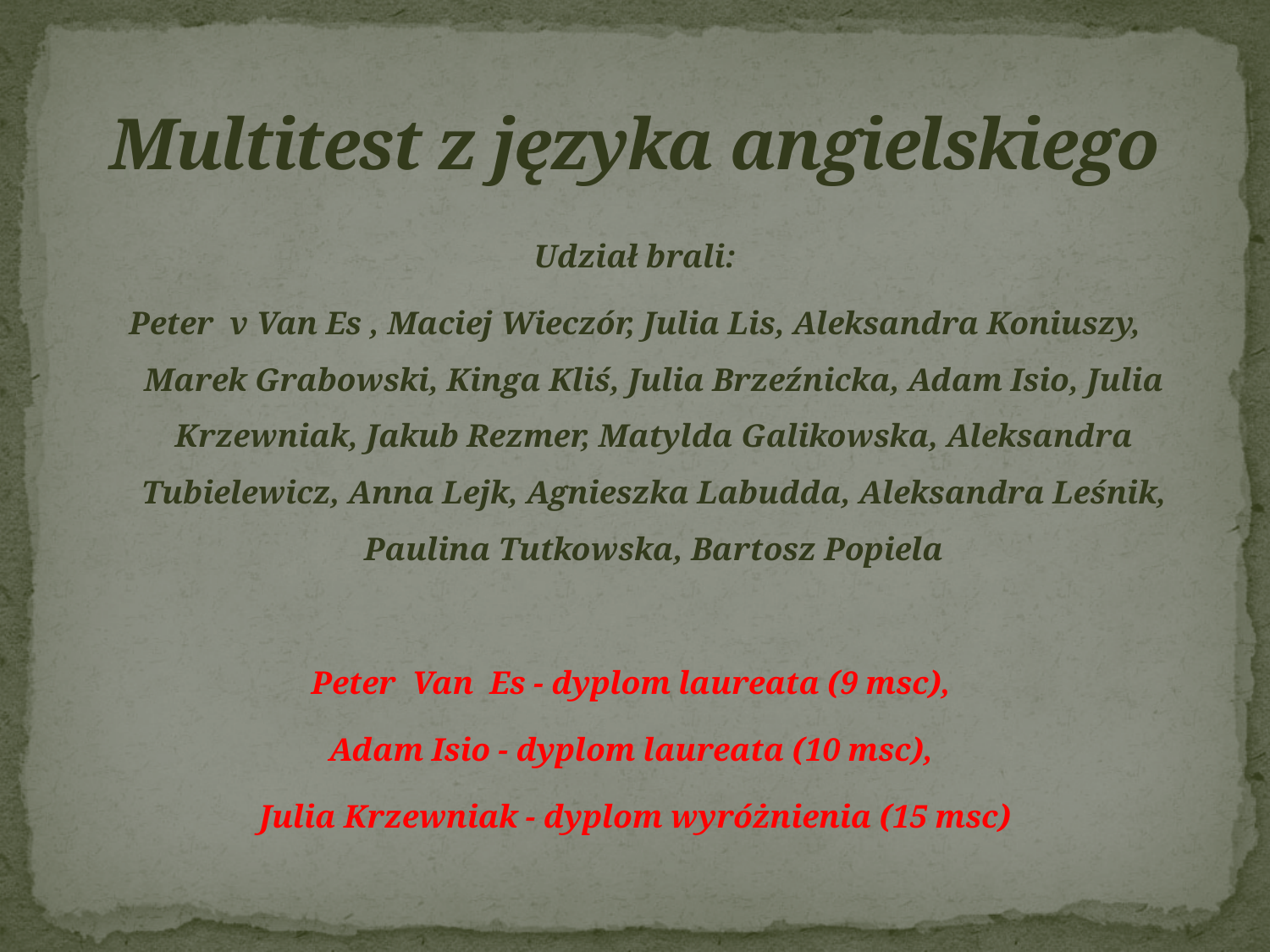

# Multitest z języka angielskiego
Udział brali:
Peter  v Van Es , Maciej Wieczór, Julia Lis, Aleksandra Koniuszy, Marek Grabowski, Kinga Kliś, Julia Brzeźnicka, Adam Isio, Julia Krzewniak, Jakub Rezmer, Matylda Galikowska, Aleksandra Tubielewicz, Anna Lejk, Agnieszka Labudda, Aleksandra Leśnik, Paulina Tutkowska, Bartosz Popiela

Peter  Van  Es - dyplom laureata (9 msc),
Adam Isio - dyplom laureata (10 msc),
Julia Krzewniak - dyplom wyróżnienia (15 msc)